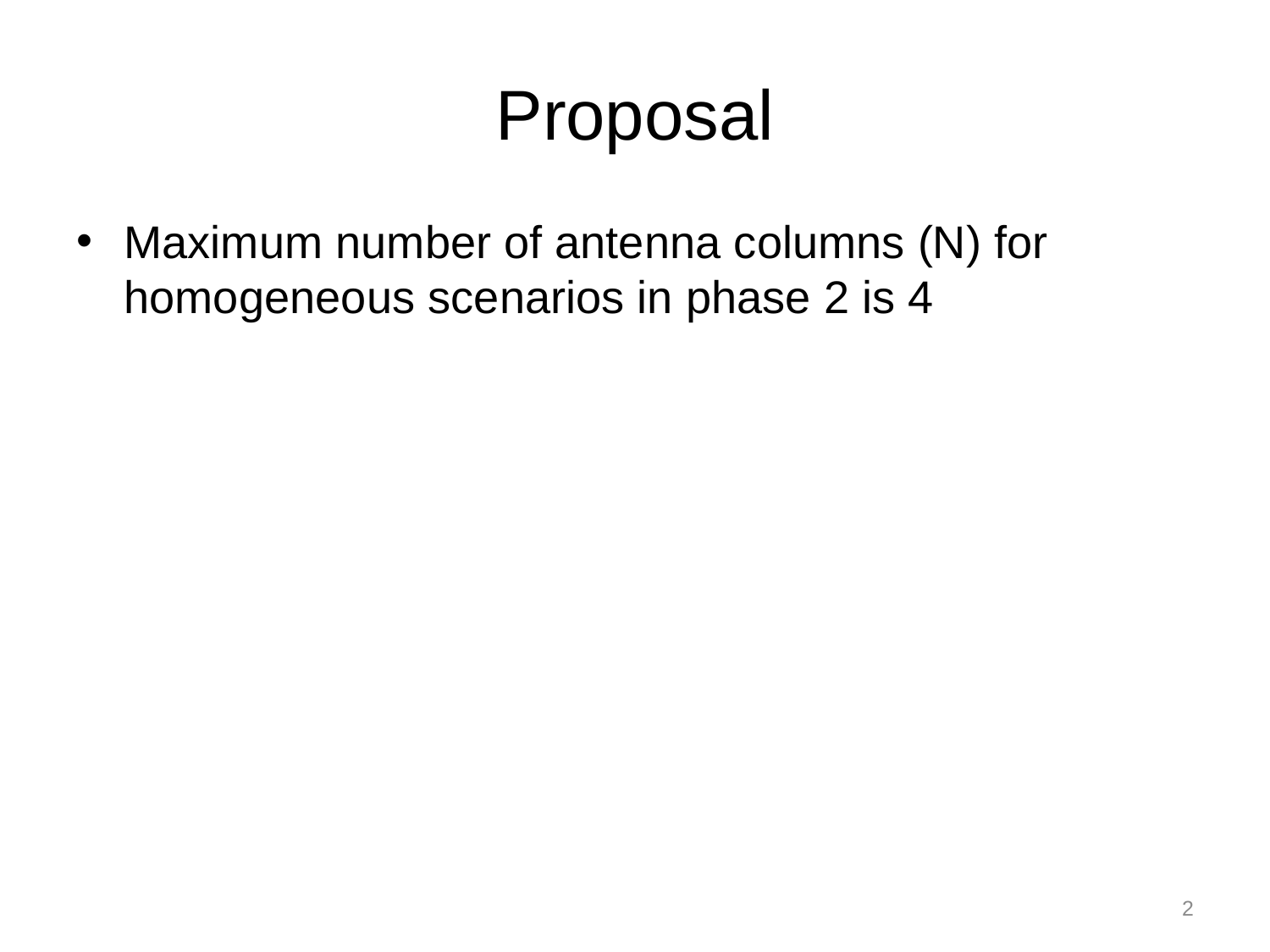

# Proposal
Maximum number of antenna columns (N) for homogeneous scenarios in phase 2 is 4
2